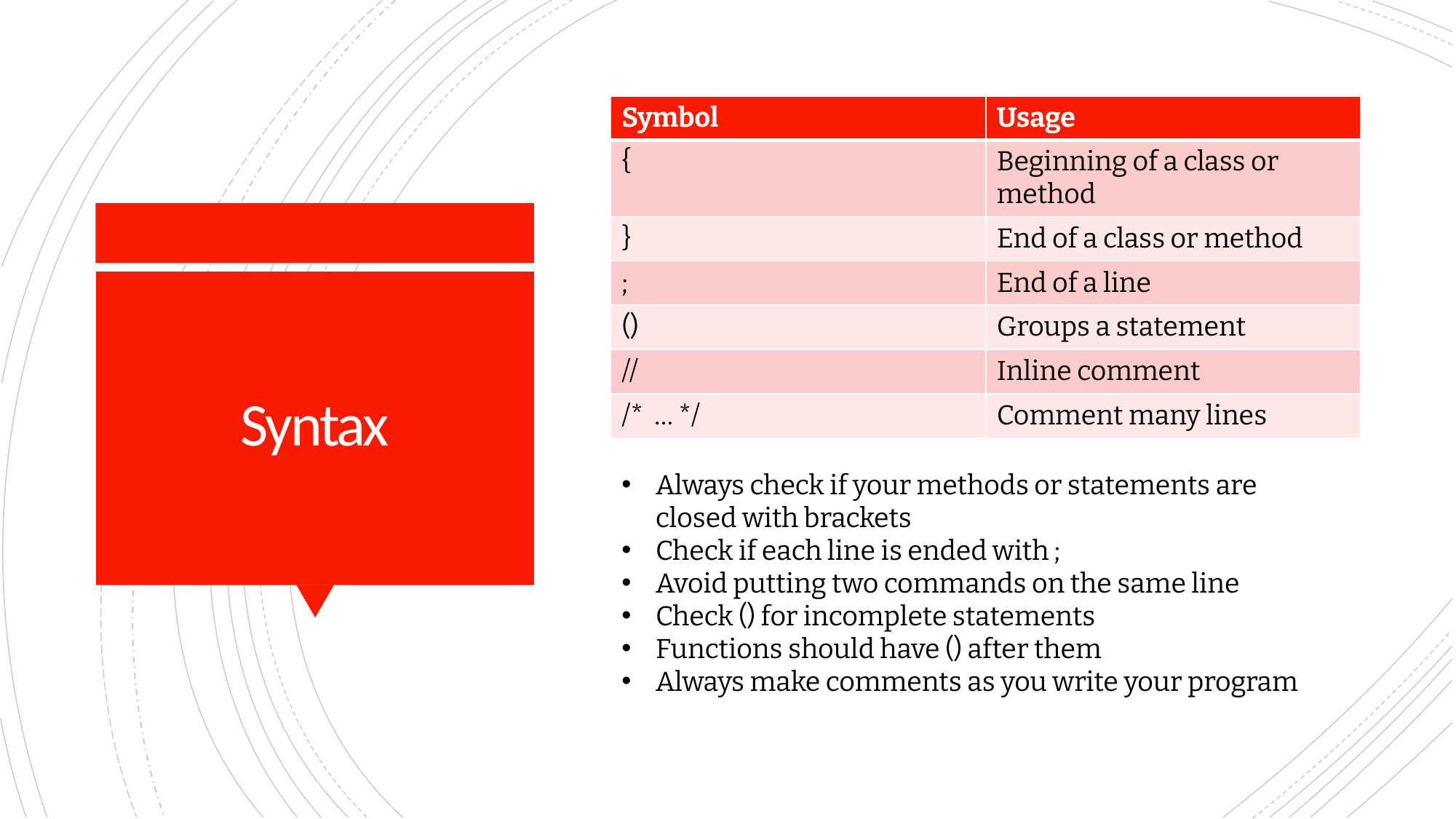

| Symbol | Usage |
| --- | --- |
| { | Beginning of a class or method |
| } | End of a class or method |
| ; | End of a line |
| () | Groups a statement |
| // | Inline comment |
| /\* … \*/ | Comment many lines |
# Syntax
Always check if your methods or statements are closed with brackets
Check if each line is ended with ;
Avoid putting two commands on the same line
Check () for incomplete statements
Functions should have () after them
Always make comments as you write your program